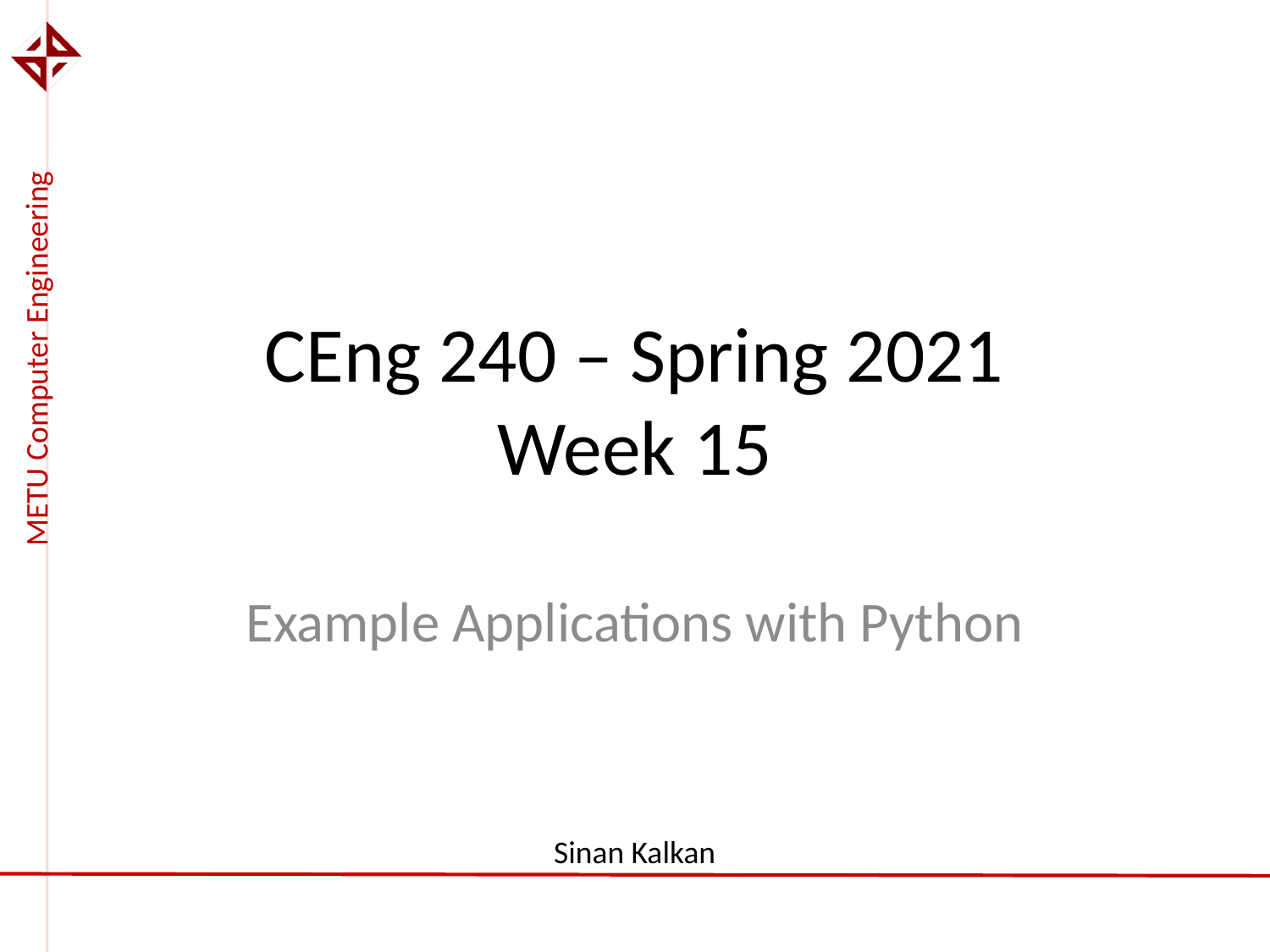

# CEng 240 – Spring 2021 Week 15
Example Applications with Python
Sinan Kalkan